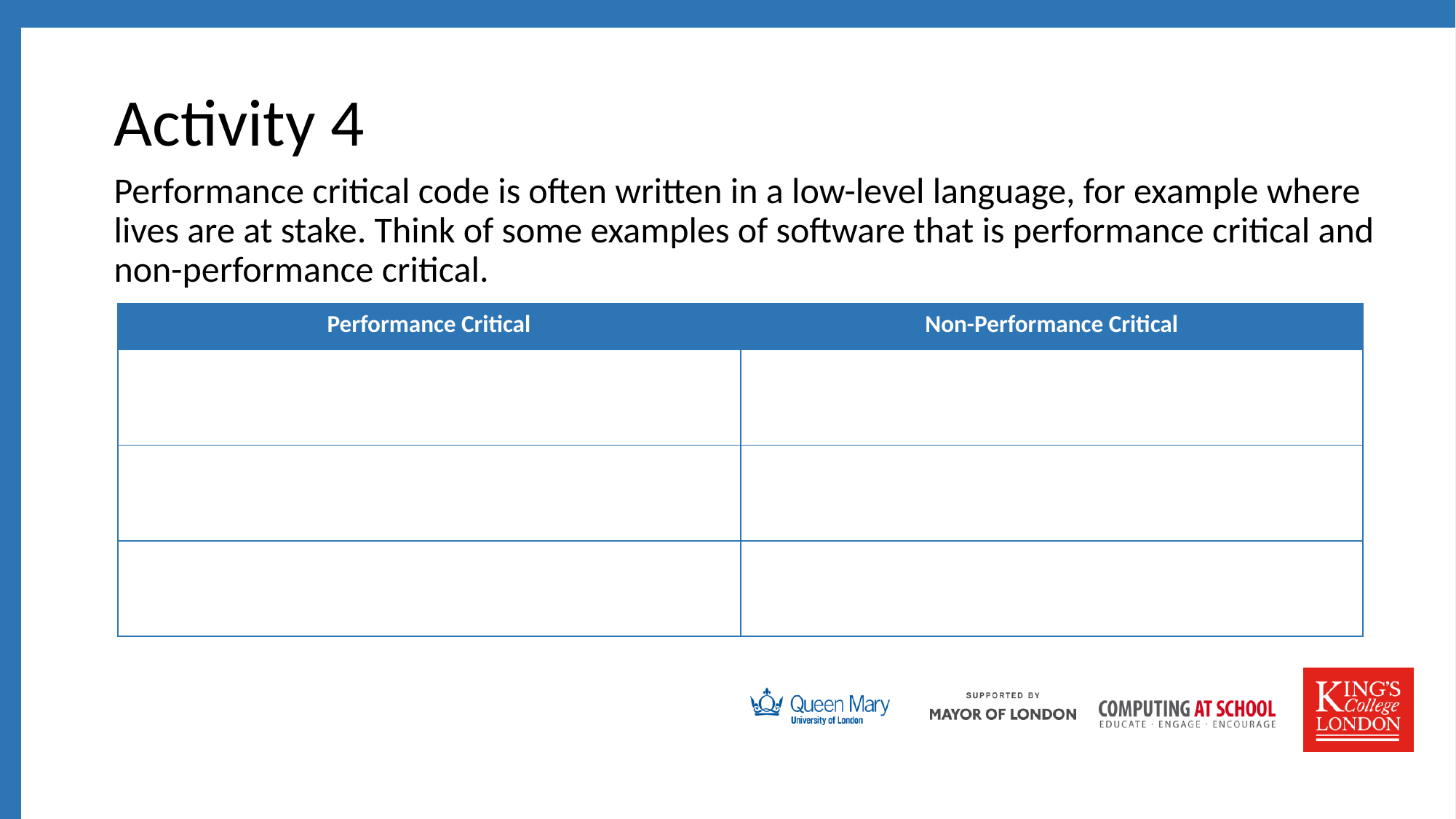

# Activity 4
Performance critical code is often written in a low-level language, for example where lives are at stake. Think of some examples of software that is performance critical and non-performance critical.

| Performance Critical | Non-Performance Critical |
| --- | --- |
|  |  |
|  |  |
|  |  |